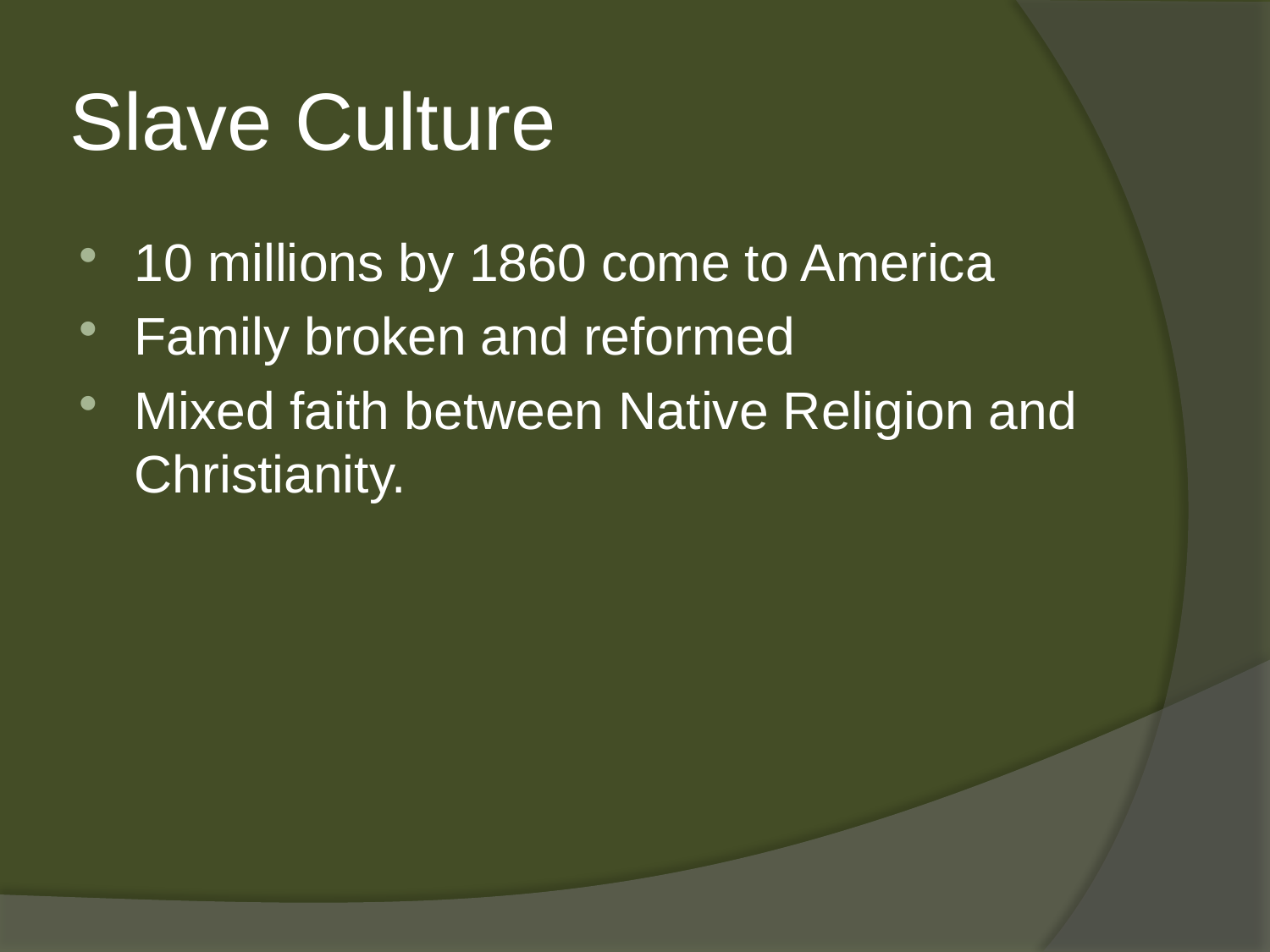

# Slave Culture
10 millions by 1860 come to America
Family broken and reformed
Mixed faith between Native Religion and Christianity.